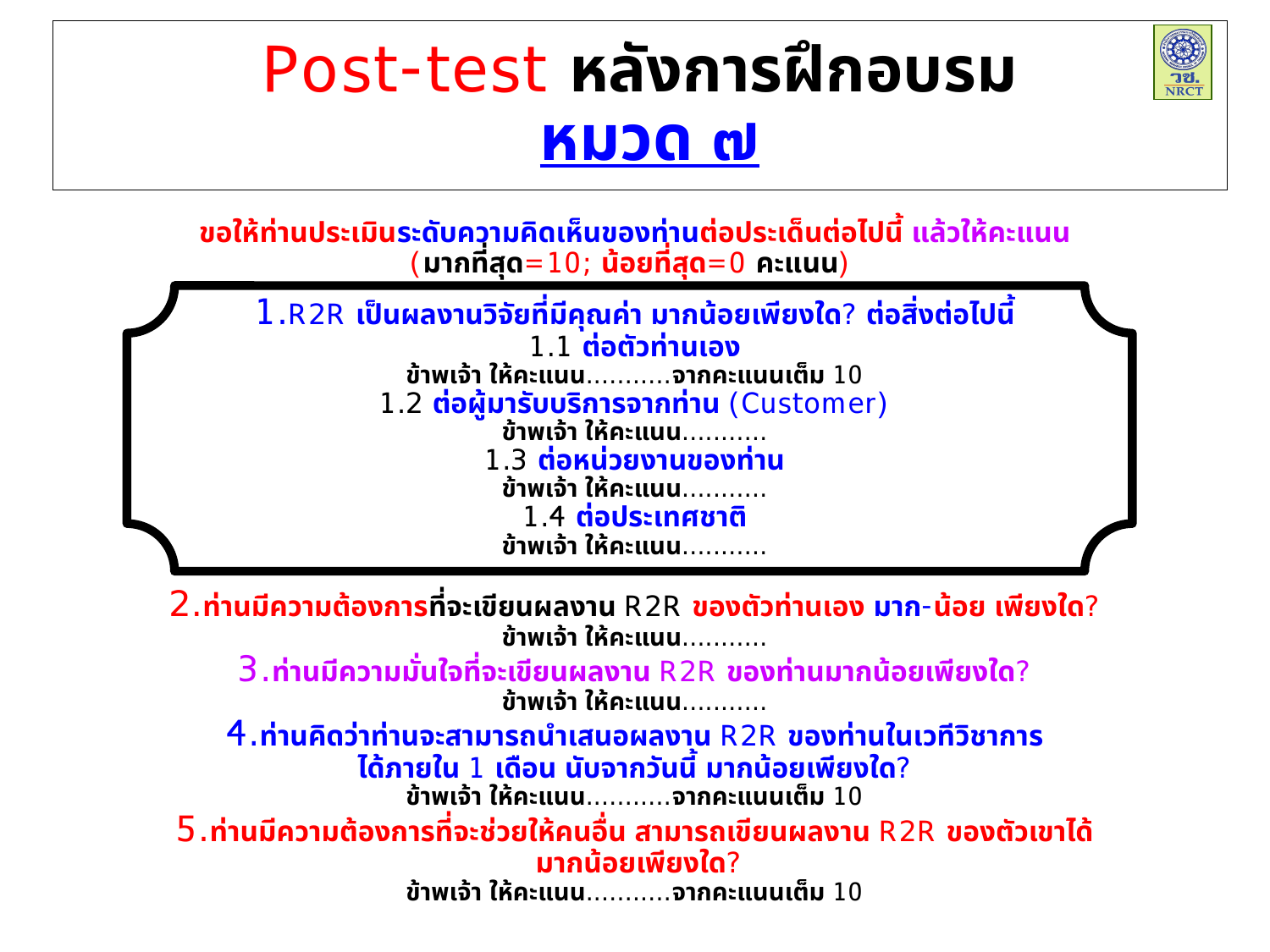

# Post-test หลังการฝึกอบรม หมวด ๗
ขอให้ท่านประเมินระดับความคิดเห็นของท่านต่อประเด็นต่อไปนี้ แล้วให้คะแนน
(มากที่สุด=10; น้อยที่สุด=0 คะแนน)

1.R2R เป็นผลงานวิจัยที่มีคุณค่า มากน้อยเพียงใด? ต่อสิ่งต่อไปนี้
1.1 ต่อตัวท่านเอง
ข้าพเจ้า ให้คะแนน...........จากคะแนนเต็ม 10
1.2 ต่อผู้มารับบริการจากท่าน (Customer)
ข้าพเจ้า ให้คะแนน...........
1.3 ต่อหน่วยงานของท่าน
ข้าพเจ้า ให้คะแนน...........
1.4 ต่อประเทศชาติ
ข้าพเจ้า ให้คะแนน...........

2.ท่านมีความต้องการที่จะเขียนผลงาน R2R ของตัวท่านเอง มาก-น้อย เพียงใด?
ข้าพเจ้า ให้คะแนน...........
3.ท่านมีความมั่นใจที่จะเขียนผลงาน R2R ของท่านมากน้อยเพียงใด?
ข้าพเจ้า ให้คะแนน...........
4.ท่านคิดว่าท่านจะสามารถนำเสนอผลงาน R2R ของท่านในเวทีวิชาการ
ได้ภายใน 1 เดือน นับจากวันนี้ มากน้อยเพียงใด?
ข้าพเจ้า ให้คะแนน...........จากคะแนนเต็ม 10
5.ท่านมีความต้องการที่จะช่วยให้คนอื่น สามารถเขียนผลงาน R2R ของตัวเขาได้
 มากน้อยเพียงใด?
ข้าพเจ้า ให้คะแนน...........จากคะแนนเต็ม 10